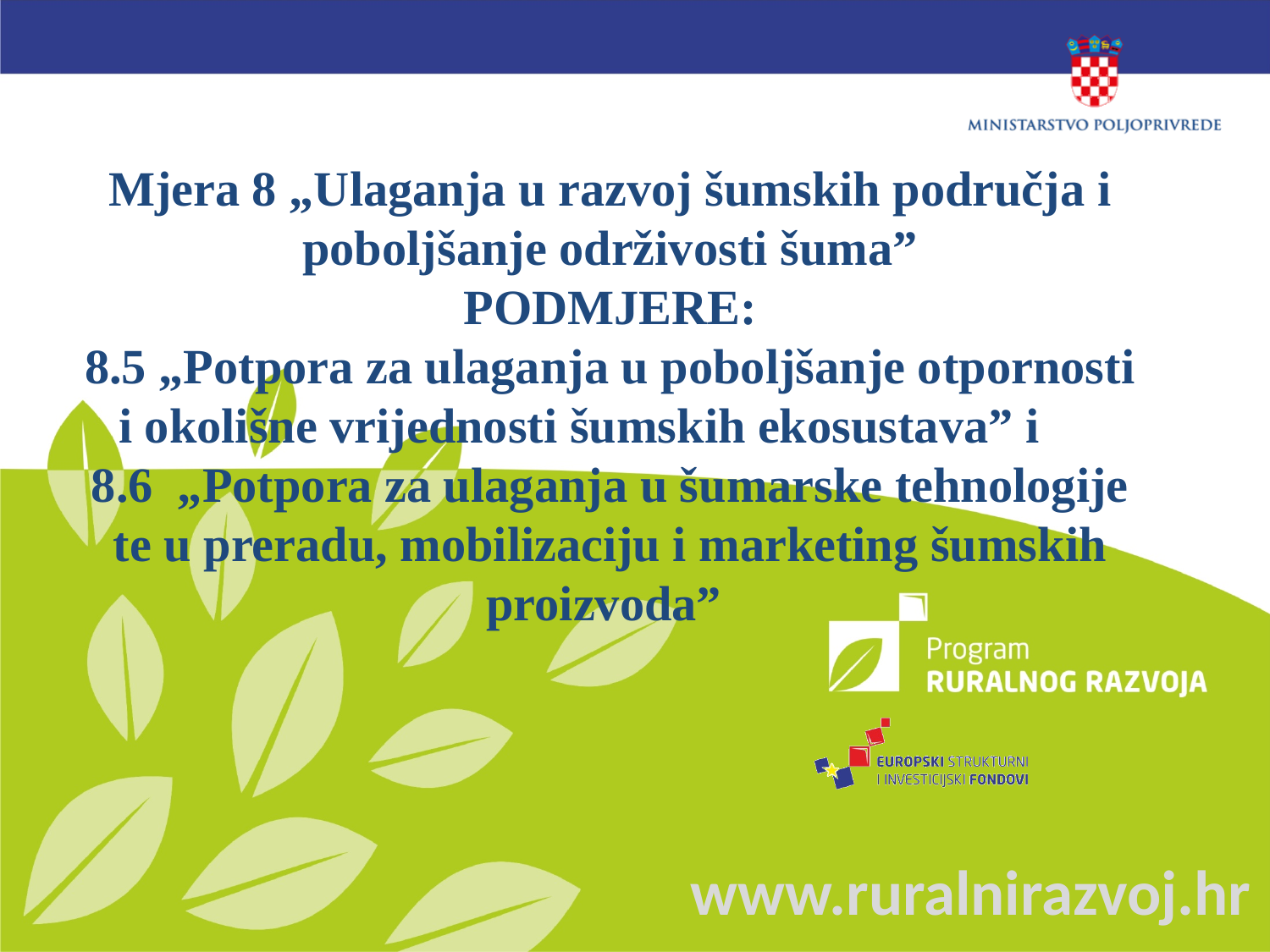

# Mjera 8 „Ulaganja u razvoj šumskih područja i poboljšanje održivosti šuma” PODMJERE: 8.5 „Potpora za ulaganja u poboljšanje otpornosti i okolišne vrijednosti šumskih ekosustava” i      8.6  „Potpora za ulaganja u šumarske tehnologije te u preradu, mobilizaciju i marketing šumskih proizvoda”